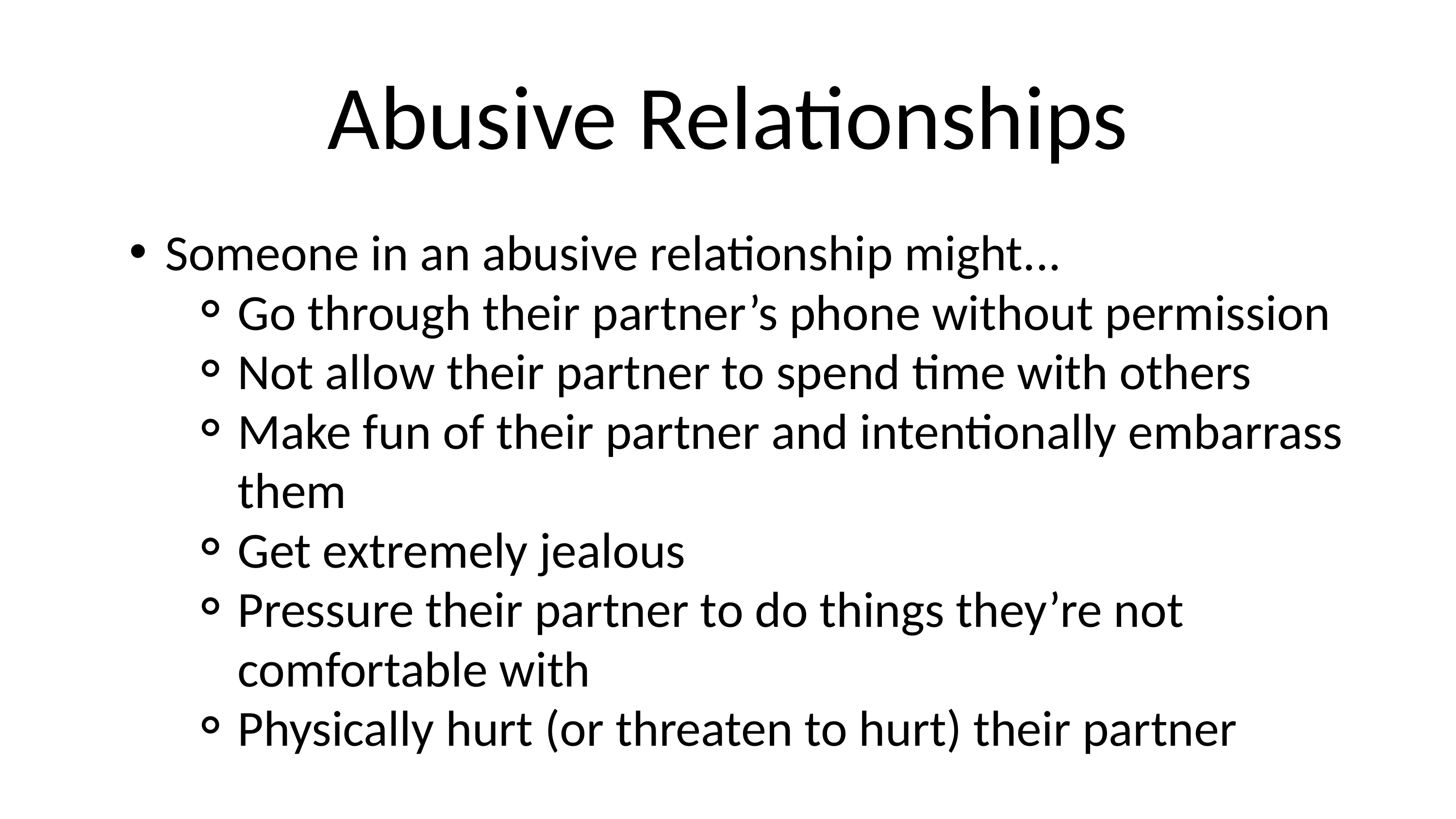

Abusive Relationships
Someone in an abusive relationship might...
Go through their partner’s phone without permission
Not allow their partner to spend time with others
Make fun of their partner and intentionally embarrass them
Get extremely jealous
Pressure their partner to do things they’re not comfortable with
Physically hurt (or threaten to hurt) their partner